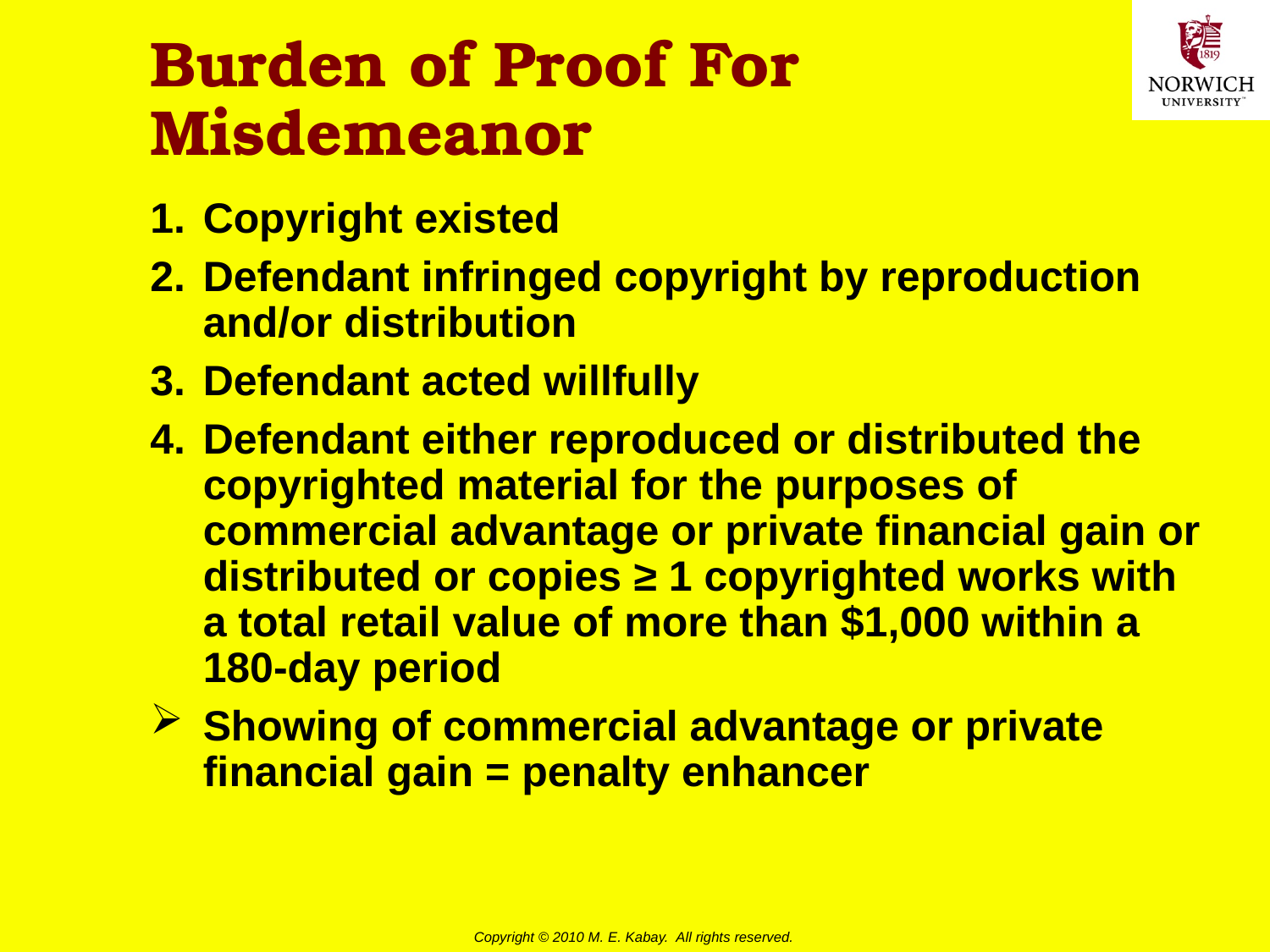

# Burden of Proof For Misdemeanor
Copyright existed
Defendant infringed copyright by reproduction and/or distribution
Defendant acted willfully
Defendant either reproduced or distributed the copyrighted material for the purposes of commercial advantage or private financial gain or distributed or copies ≥ 1 copyrighted works with a total retail value of more than $1,000 within a 180-day period
Showing of commercial advantage or private financial gain = penalty enhancer